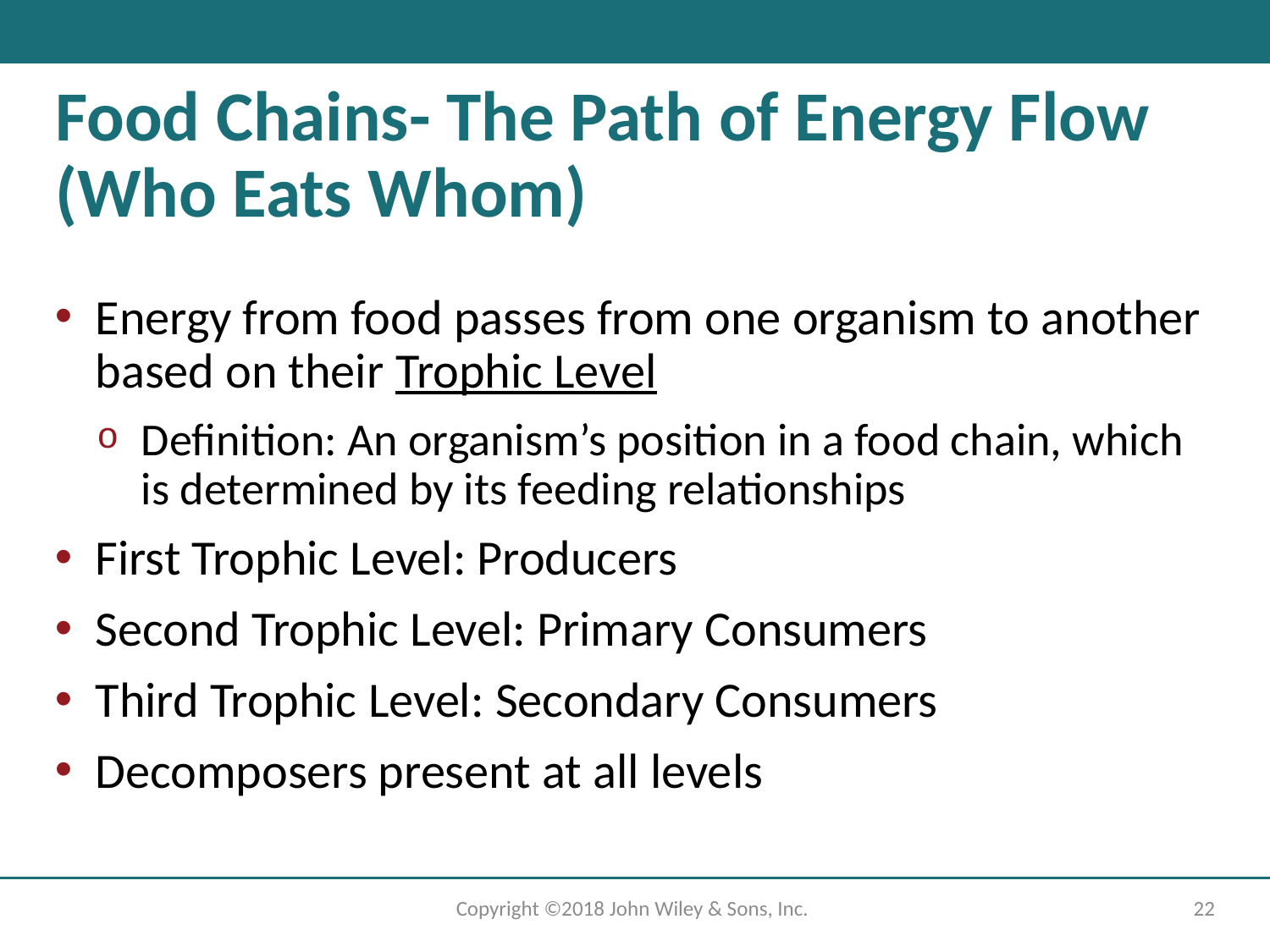

# Food Chains- The Path of Energy Flow (Who Eats Whom)
Energy from food passes from one organism to another based on their Begin underline Trophic Level End underline
Definition: An organism’s position in a food chain, which is determined by its feeding relationships
First Trophic Level: Producers
Second Trophic Level: Primary Consumers
Third Trophic Level: Secondary Consumers
Decomposers present at all levels
Copyright ©2018 John Wiley & Sons, Inc.
22